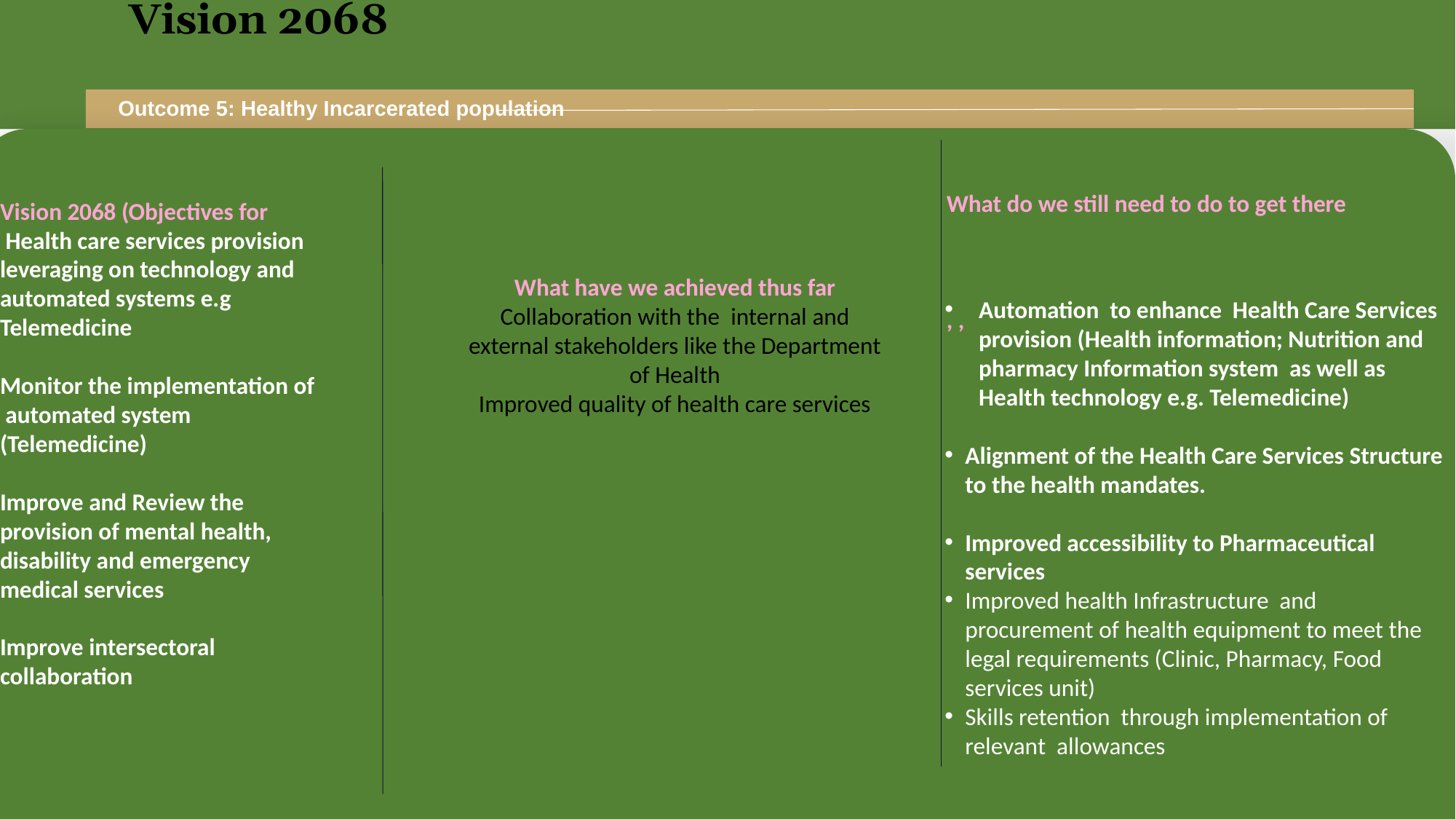

Vision 2068

Outcome 5: Healthy Incarcerated population

What do we still need to do to get there

, ,
Vision 2068 (Objectives for
 Health care services provision leveraging on technology and automated systems e.g Telemedicine

Monitor the implementation of  automated system (Telemedicine)

Improve and Review the provision of mental health, disability and emergency medical services

Improve intersectoral collaboration

Automation  to enhance  Health Care Services provision (Health information; Nutrition and pharmacy Information system  as well as   Health technology e.g. Telemedicine)

Alignment of the Health Care Services Structure to the health mandates.

Improved accessibility to Pharmaceutical services
Improved health Infrastructure  and procurement of health equipment to meet the legal requirements (Clinic, Pharmacy, Food services unit)
Skills retention  through implementation of  relevant  allowances
What have we achieved thus far
Collaboration with the  internal and external stakeholders like the Department of Health
Improved quality of health care services